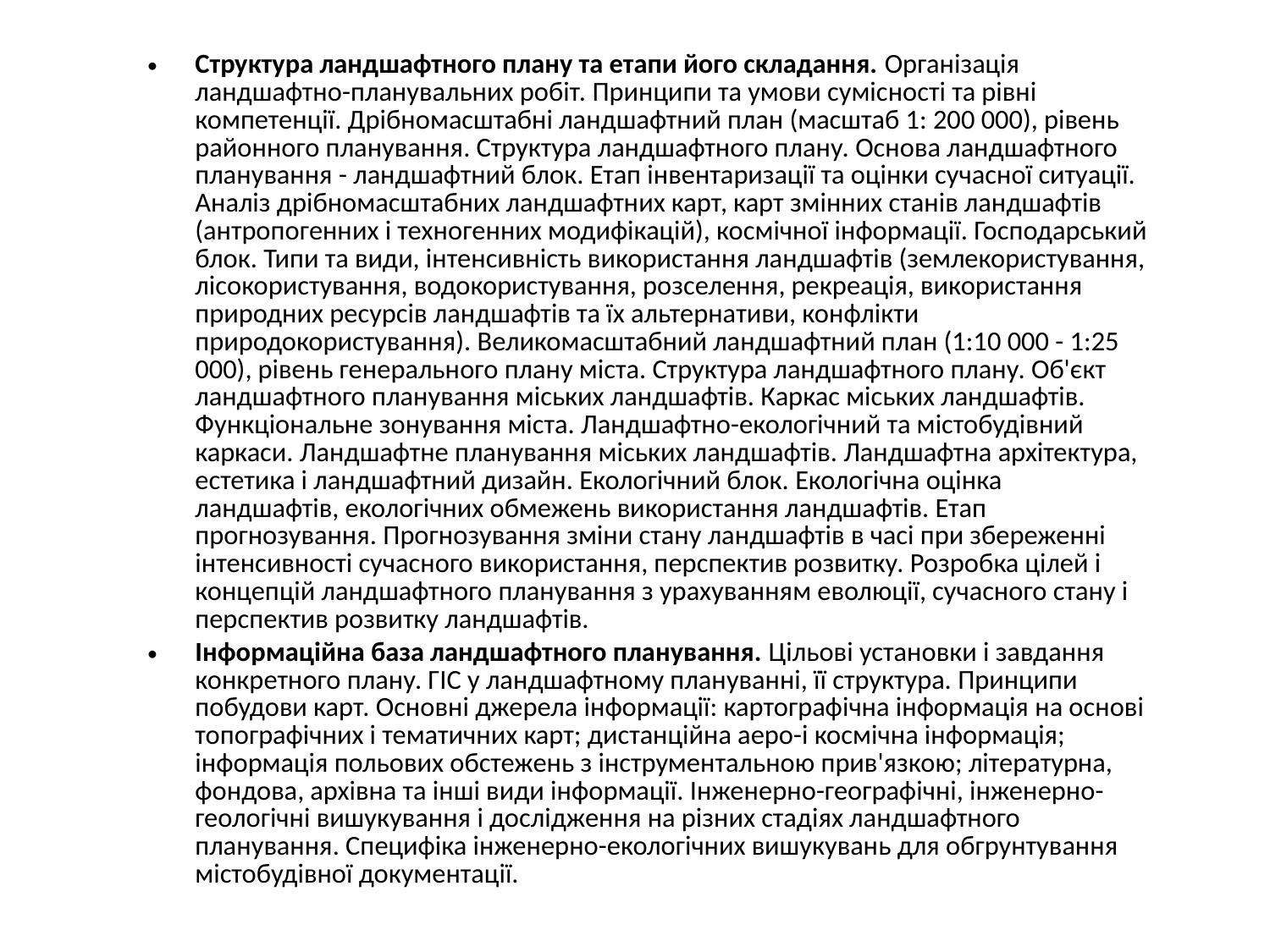

Структура ландшафтного плану та етапи його складання. Організація ландшафтно-планувальних робіт. Принципи та умови сумісності та рівні компетенції. Дрібномасштабні ландшафтний план (масштаб 1: 200 000), рівень районного планування. Структура ландшафтного плану. Основа ландшафтного планування - ландшафтний блок. Етап інвентаризації та оцінки сучасної ситуації. Аналіз дрібномасштабних ландшафтних карт, карт змінних станів ландшафтів (антропогенних і техногенних модифікацій), космічної інформації. Господарський блок. Типи та види, інтенсивність використання ландшафтів (землекористування, лісокористування, водокористування, розселення, рекреація, використання природних ресурсів ландшафтів та їх альтернативи, конфлікти природокористування). Великомасштабний ландшафтний план (1:10 000 - 1:25 000), рівень генерального плану міста. Структура ландшафтного плану. Об'єкт ландшафтного планування міських ландшафтів. Каркас міських ландшафтів. Функціональне зонування міста. Ландшафтно-екологічний та містобудівний каркаси. Ландшафтне планування міських ландшафтів. Ландшафтна архітектура, естетика і ландшафтний дизайн. Екологічний блок. Екологічна оцінка ландшафтів, екологічних обмежень використання ландшафтів. Етап прогнозування. Прогнозування зміни стану ландшафтів в часі при збереженні інтенсивності сучасного використання, перспектив розвитку. Розробка цілей і концепцій ландшафтного планування з урахуванням еволюції, сучасного стану і перспектив розвитку ландшафтів.
Інформаційна база ландшафтного планування. Цільові установки і завдання конкретного плану. ГІС у ландшафтному плануванні, її структура. Принципи побудови карт. Основні джерела інформації: картографічна інформація на основі топографічних і тематичних карт; дистанційна аеро-і космічна інформація; інформація польових обстежень з інструментальною прив'язкою; літературна, фондова, архівна та інші види інформації. Інженерно-географічні, інженерно-геологічні вишукування і дослідження на різних стадіях ландшафтного планування. Специфіка інженерно-екологічних вишукувань для обгрунтування містобудівної документації.